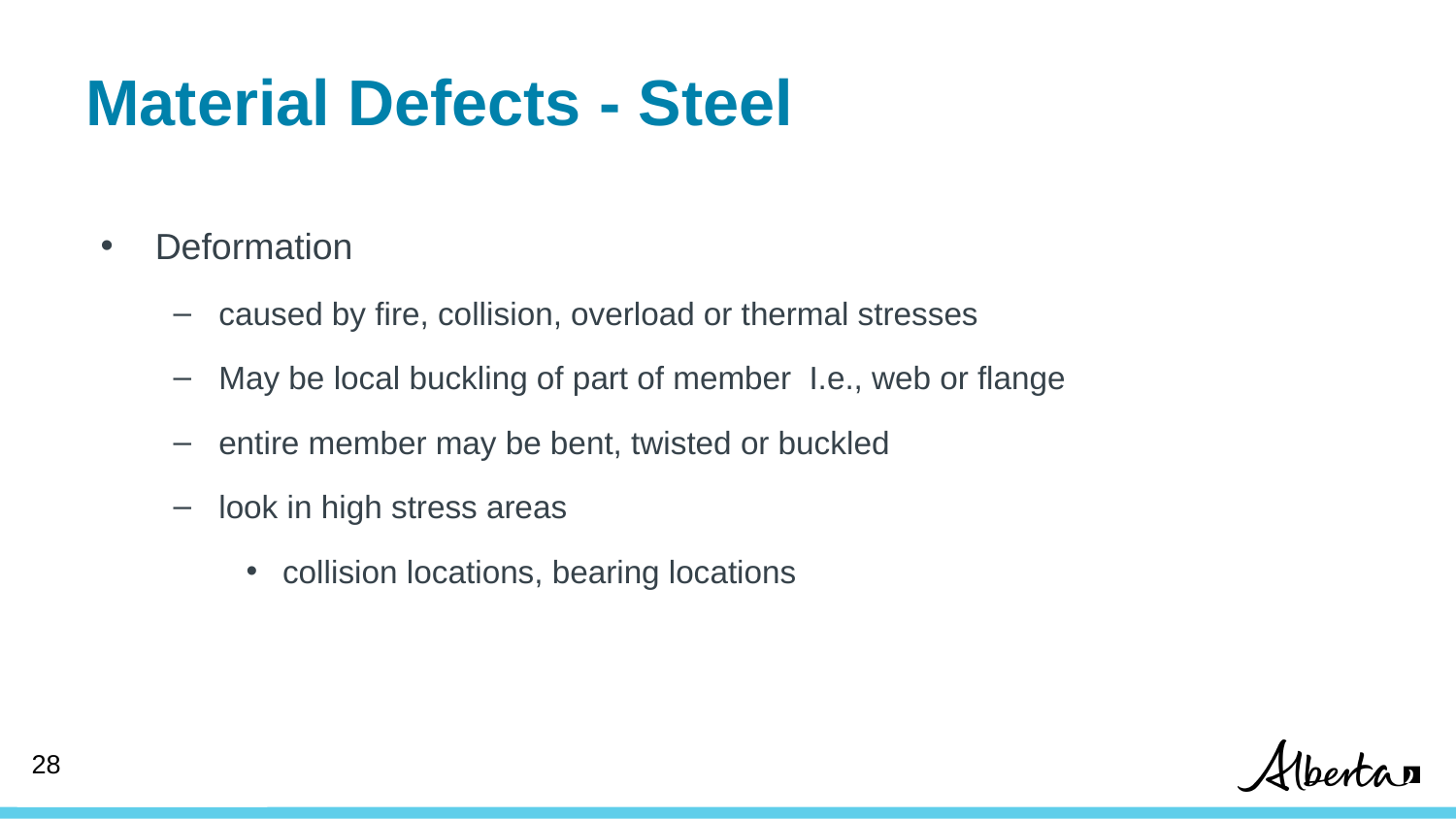

# Material Defects - Steel
Deformation
caused by fire, collision, overload or thermal stresses
May be local buckling of part of member  I.e., web or flange
entire member may be bent, twisted or buckled
look in high stress areas
collision locations, bearing locations

28